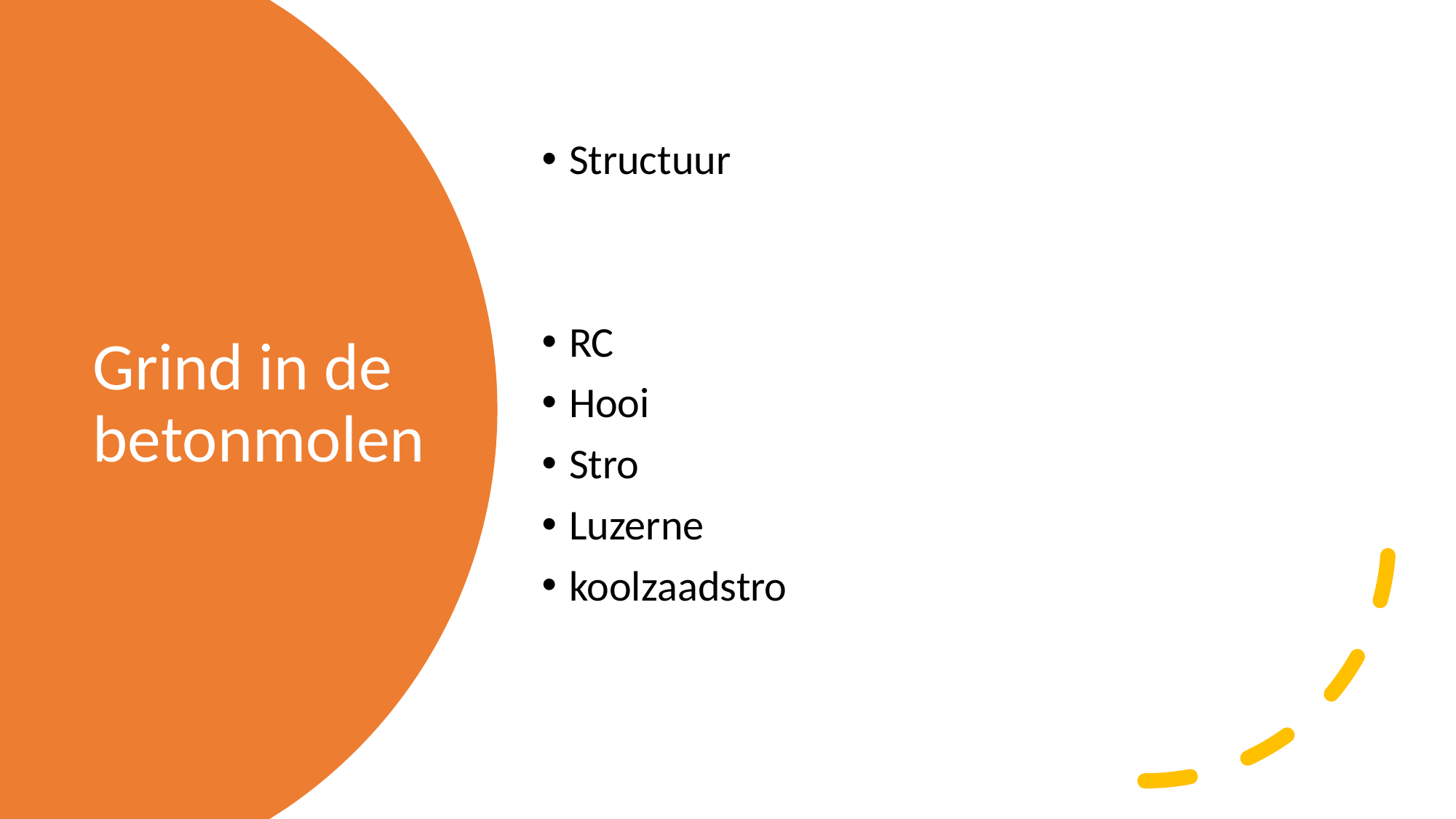

Structuur

RC
Hooi
Stro
Luzerne
koolzaadstro

# Grind in de betonmolen